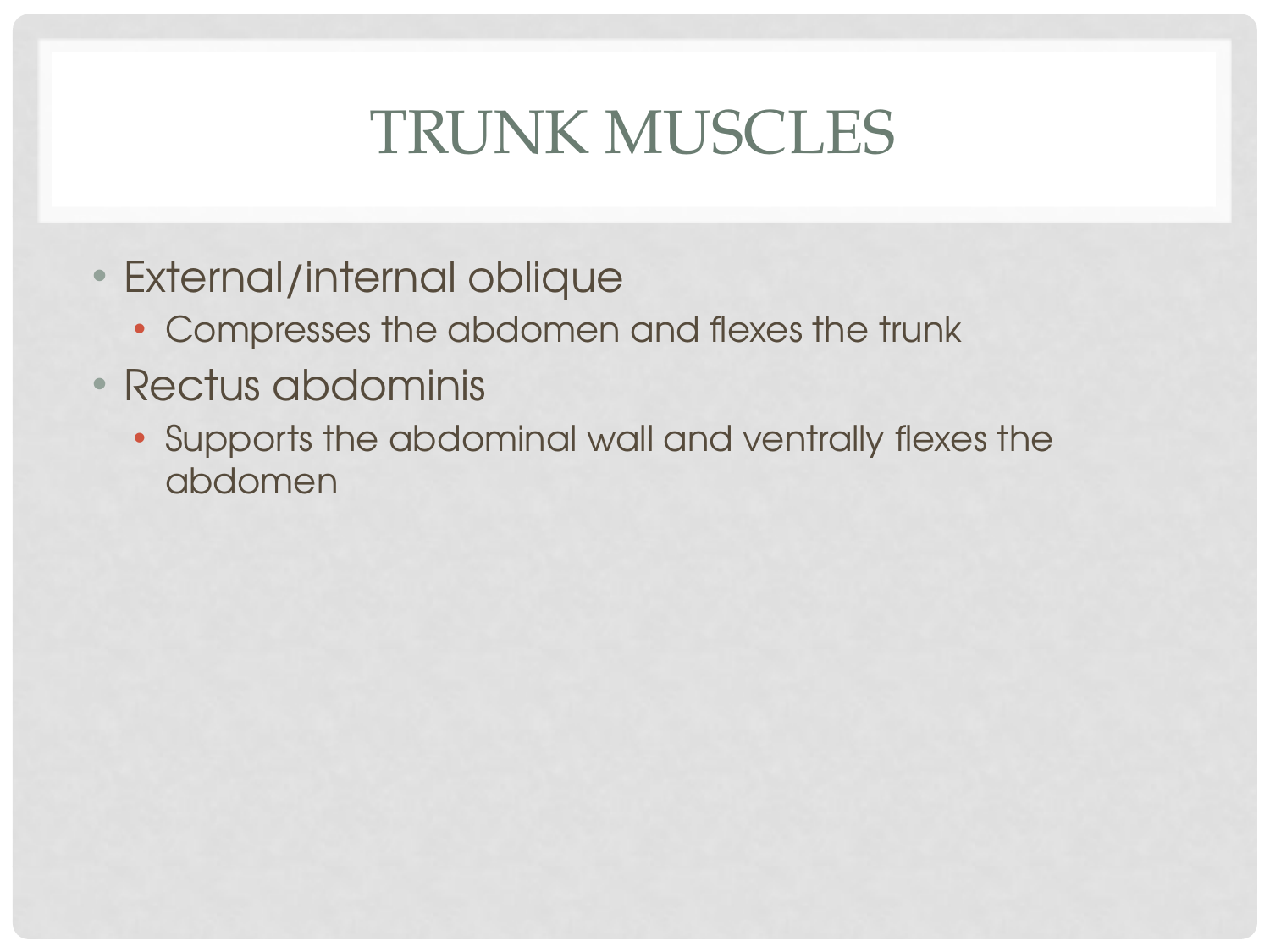

# Trunk Muscles
External/internal oblique
Compresses the abdomen and flexes the trunk
Rectus abdominis
Supports the abdominal wall and ventrally flexes the abdomen